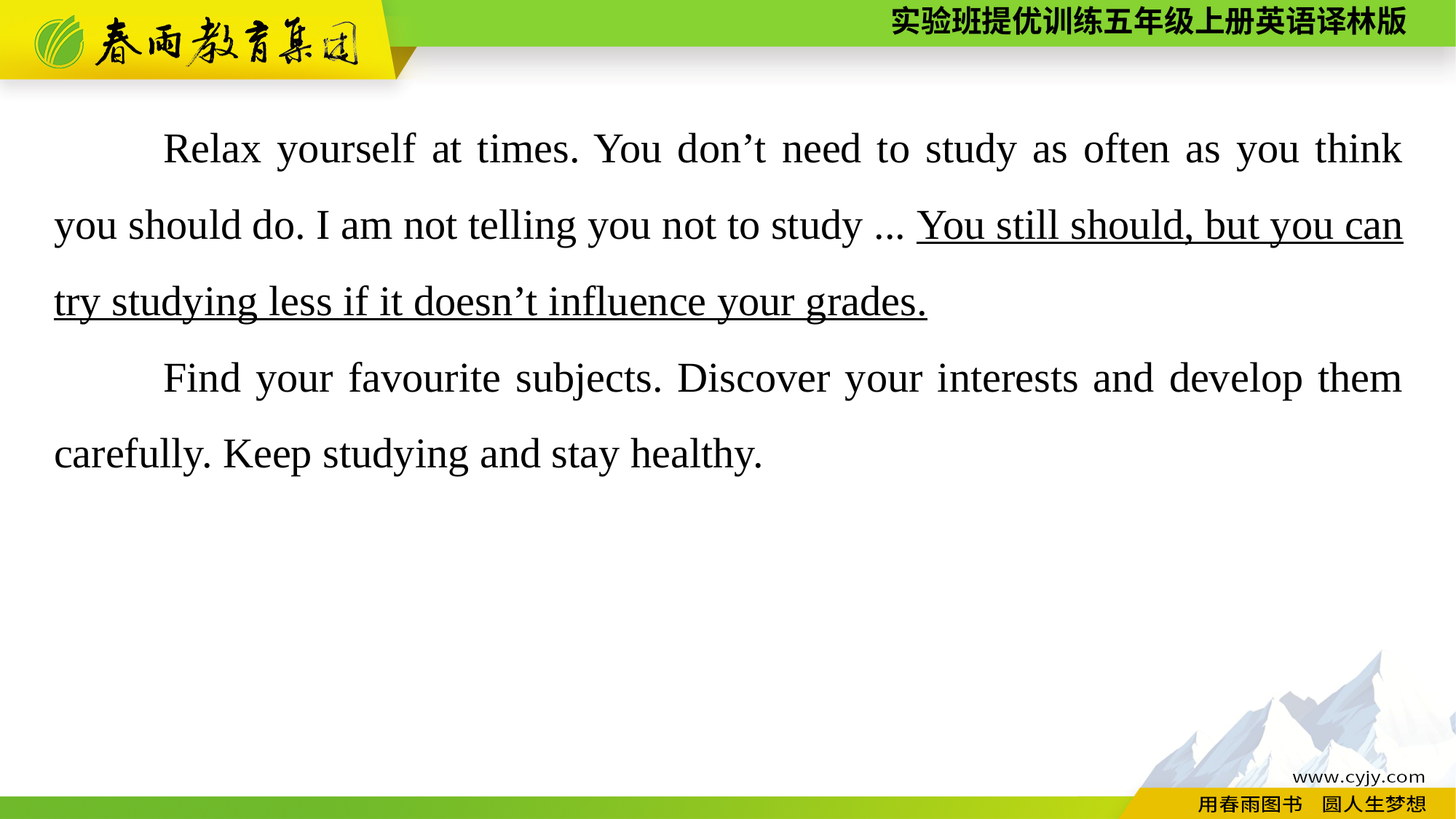

Relax yourself at times. You don’t need to study as often as you think you should do. I am not telling you not to study ... You still should, but you can try studying less if it doesn’t influence your grades.
	Find your favourite subjects. Discover your interests and develop them carefully. Keep studying and stay healthy.